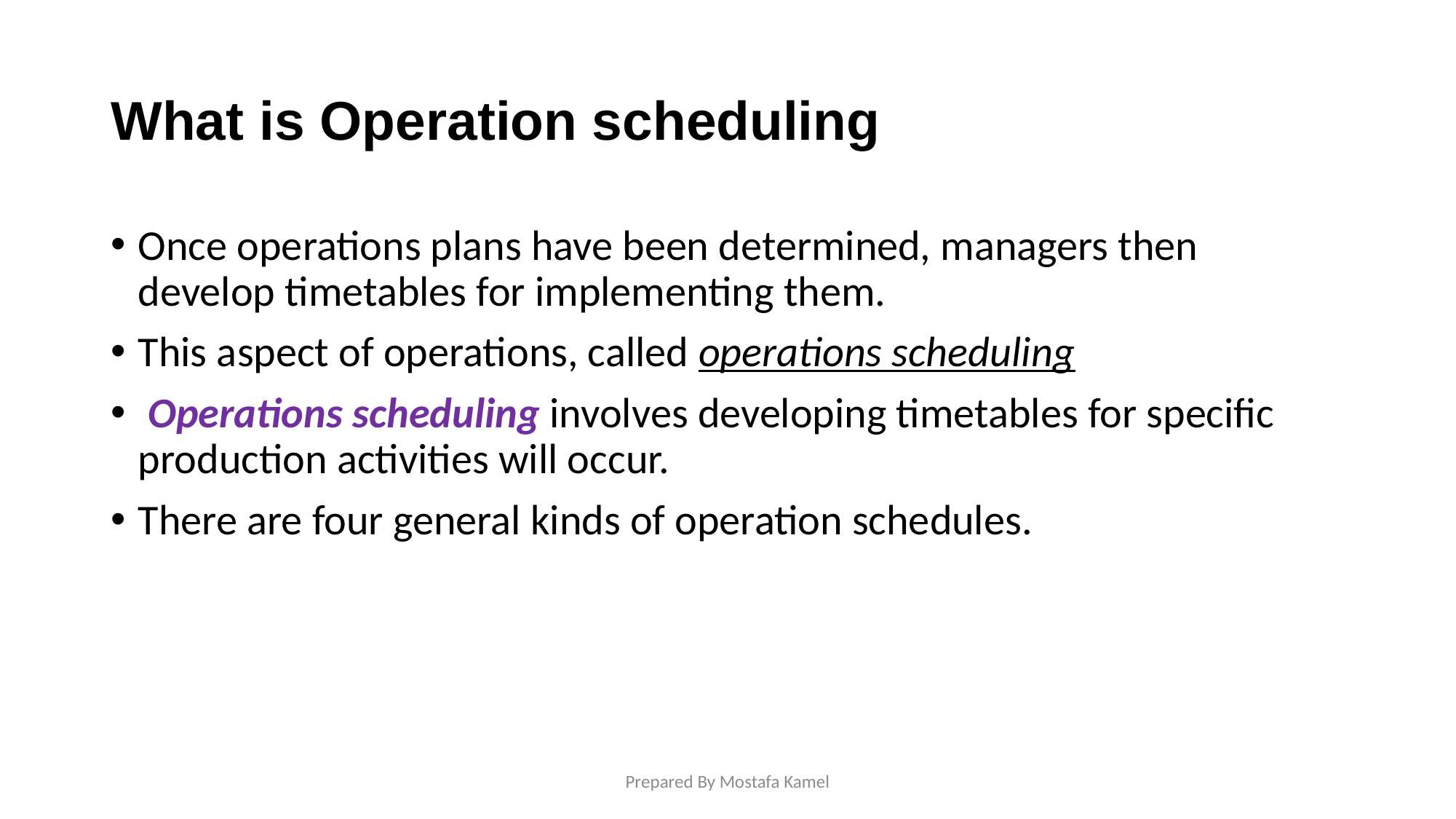

# What is Operation scheduling
Once operations plans have been determined, managers then develop timetables for implementing them.
This aspect of operations, called operations scheduling
 Operations scheduling involves developing timetables for specific production activities will occur.
There are four general kinds of operation schedules.
Prepared By Mostafa Kamel